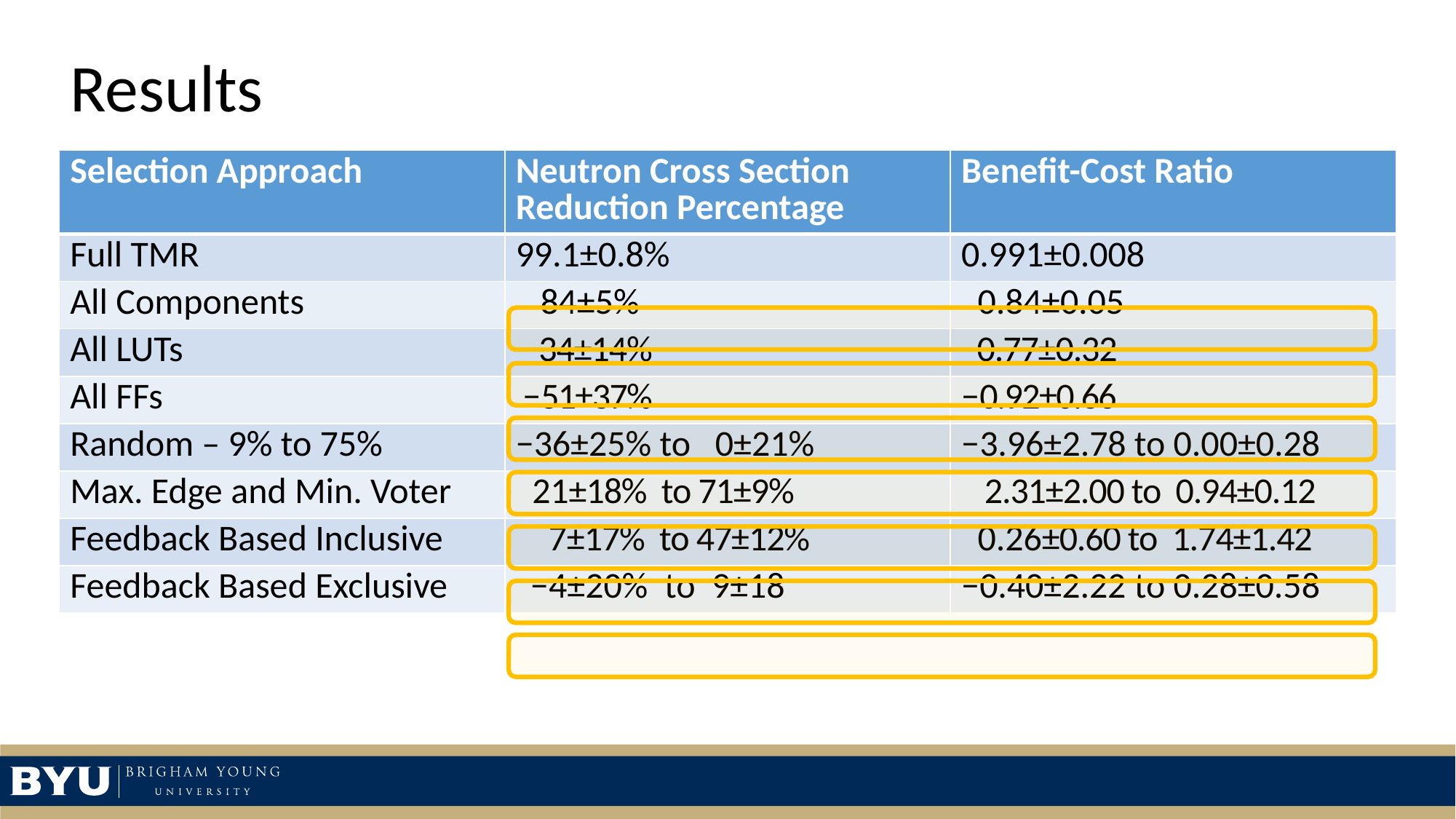

# Results
| Selection Approach | Neutron Cross Section Reduction Percentage | Benefit-Cost Ratio |
| --- | --- | --- |
| Full TMR | 99.1±0.8% | 0.991±0.008 |
| All Components | 84±5% | 0.84±0.05 |
| All LUTs | 34±14% | 0.77±0.32 |
| All FFs | −51±37% | −0.92±0.66 |
| Random – 9% to 75% | −36±25% to 0±21% | −3.96±2.78 to 0.00±0.28 |
| Max. Edge and Min. Voter | 21±18% to 71±9% | 2.31±2.00 to 0.94±0.12 |
| Feedback Based Inclusive | 7±17% to 47±12% | 0.26±0.60 to 1.74±1.42 |
| Feedback Based Exclusive | −4±20% to 9±18 | −0.40±2.22 to 0.28±0.58 |